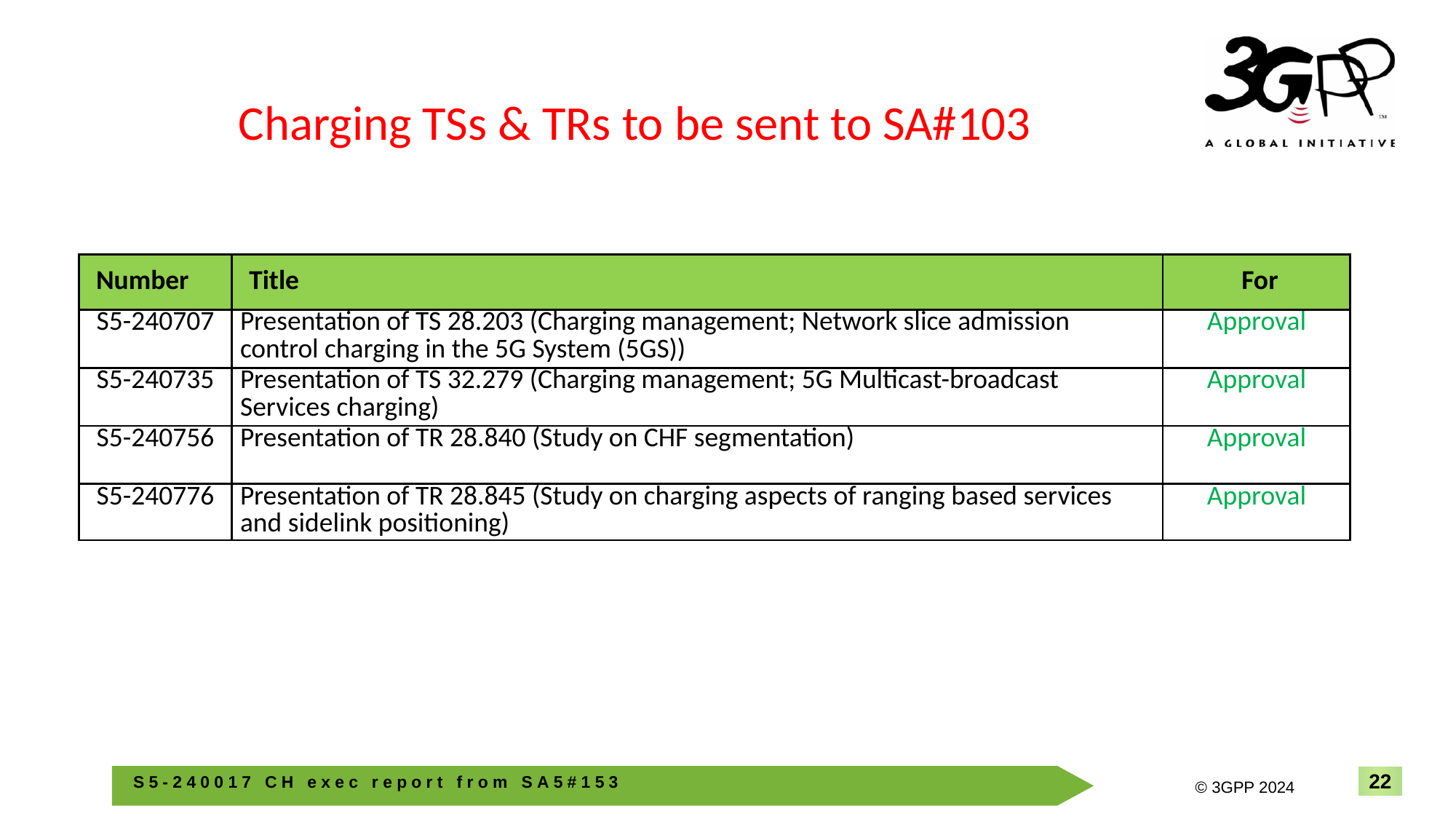

Charging TSs & TRs to be sent to SA#103
| Number | Title | For |
| --- | --- | --- |
| S5-240707 | Presentation of TS 28.203 (Charging management; Network slice admission control charging in the 5G System (5GS)) | Approval |
| S5-240735 | Presentation of TS 32.279 (Charging management; 5G Multicast-broadcast Services charging) | Approval |
| S5-240756 | Presentation of TR 28.840 (Study on CHF segmentation) | Approval |
| S5-240776 | Presentation of TR 28.845 (Study on charging aspects of ranging based services and sidelink positioning) | Approval |